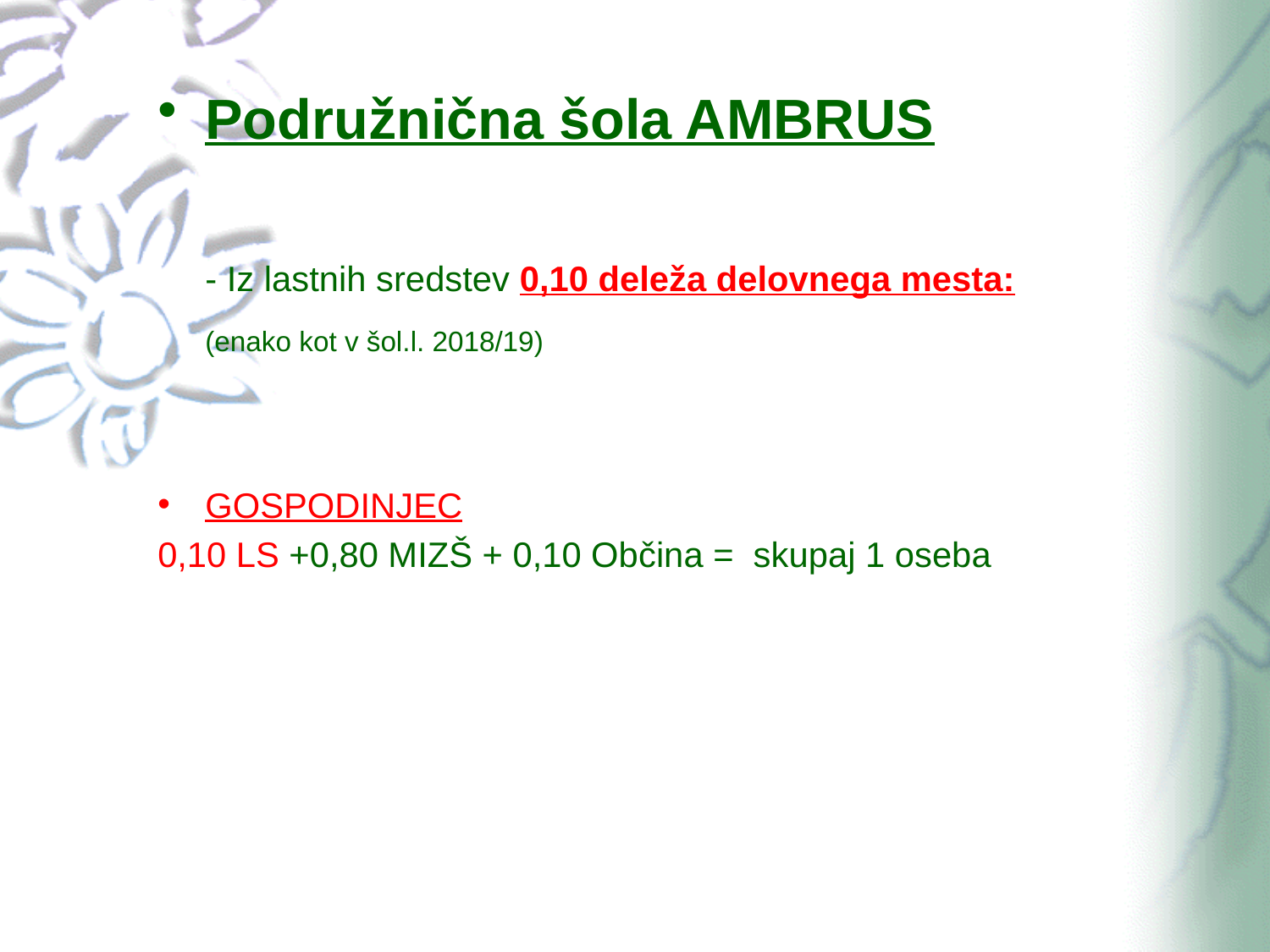

Podružnična šola AMBRUS

	- Iz lastnih sredstev 0,10 deleža delovnega mesta:

	(enako kot v šol.l. 2018/19)

GOSPODINJEC
0,10 LS +0,80 MIZŠ + 0,10 Občina =  skupaj 1 oseba